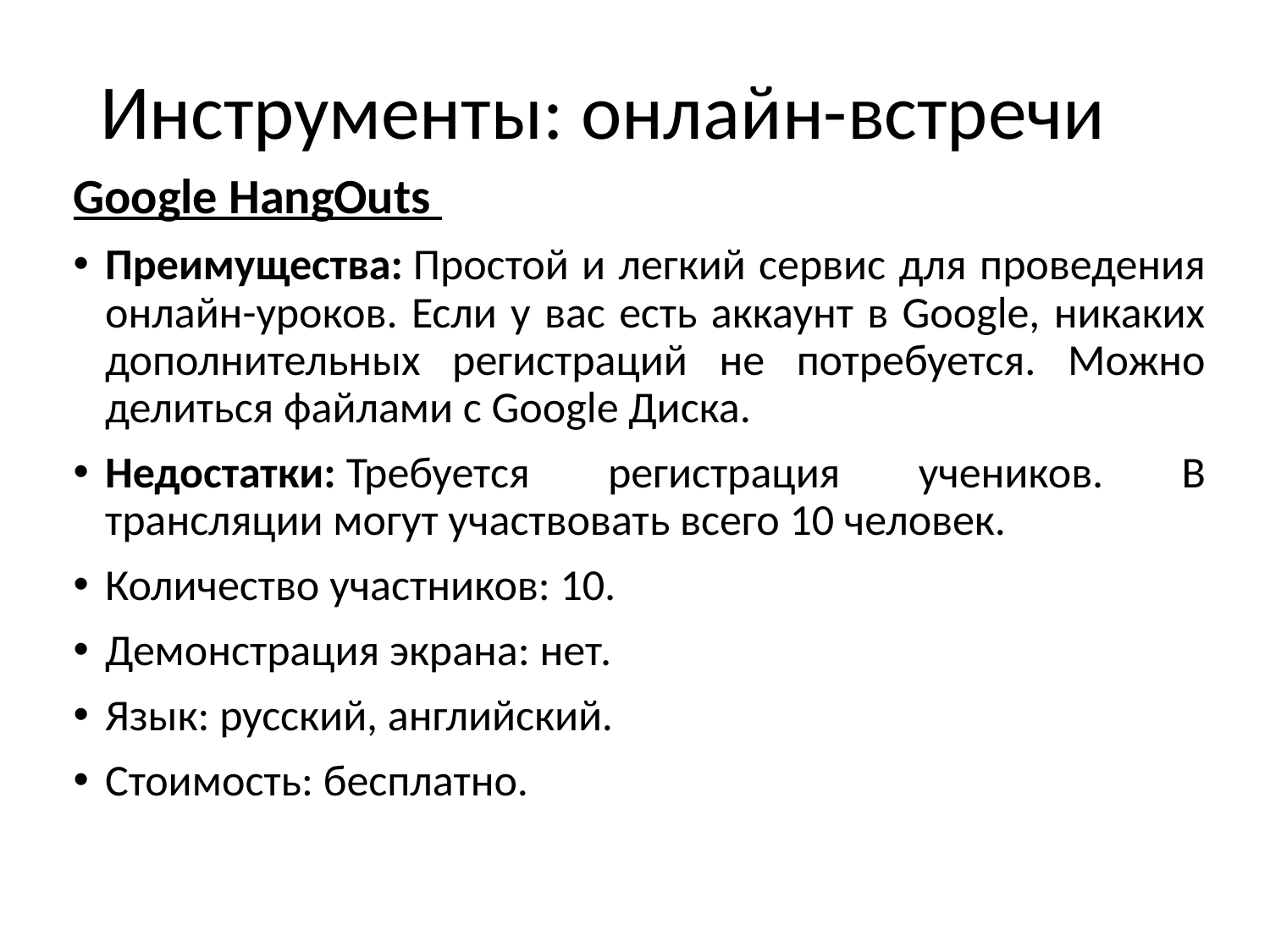

# Инструменты: онлайн-встречи
Google HangOuts
Преимущества: Простой и легкий сервис для проведения онлайн-уроков. Если у вас есть аккаунт в Google, никаких дополнительных регистраций не потребуется. Можно делиться файлами с Google Диска.
Недостатки: Требуется регистрация учеников. В трансляции могут участвовать всего 10 человек.
Количество участников: 10.
Демонстрация экрана: нет.
Язык: русский, английский.
Стоимость: бесплатно.